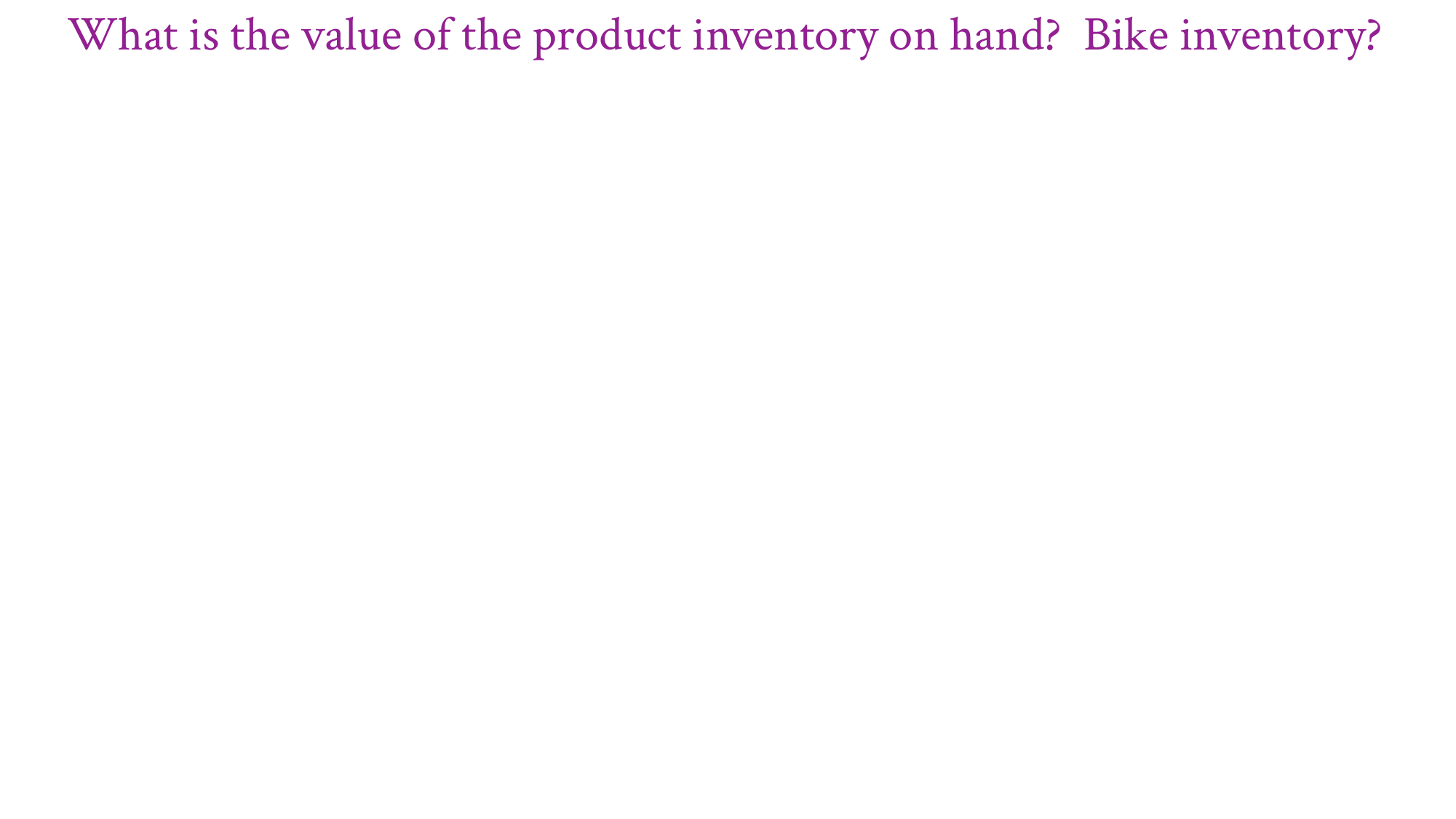

# What is the value of the product inventory on hand?  Bike inventory?